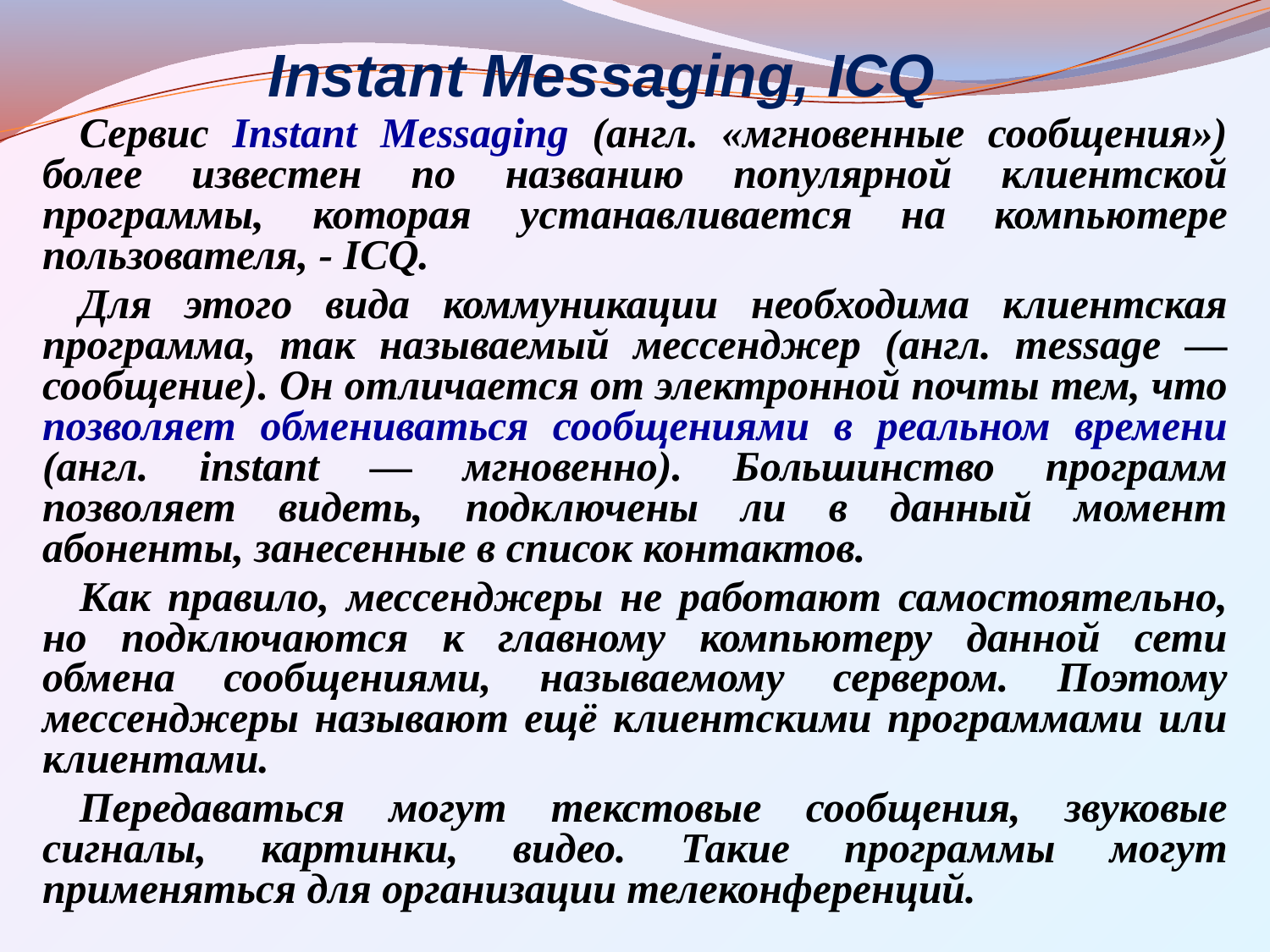

# Instant Messaging, ICQ
Сервис Instant Messaging (англ. «мгновенные сообщения») более известен по названию популярной клиентской программы, которая устанавливается на компьютере пользователя, - ICQ.
Для этого вида коммуникации необходима клиентская программа, так называемый мессенджер (англ. message — сообщение). Он отличается от электронной почты тем, что позволяет обмениваться сообщениями в реальном времени (англ. instant — мгновенно). Большинство программ позволяет видеть, подключены ли в данный момент абоненты, занесенные в список контактов.
Как правило, мессенджеры не работают самостоятельно, но подключаются к главному компьютеру данной сети обмена сообщениями, называемому сервером. Поэтому мессенджеры называют ещё клиентскими программами или клиентами.
Передаваться могут текстовые сообщения, звуковые сигналы, картинки, видео. Такие программы могут применяться для организации телеконференций.